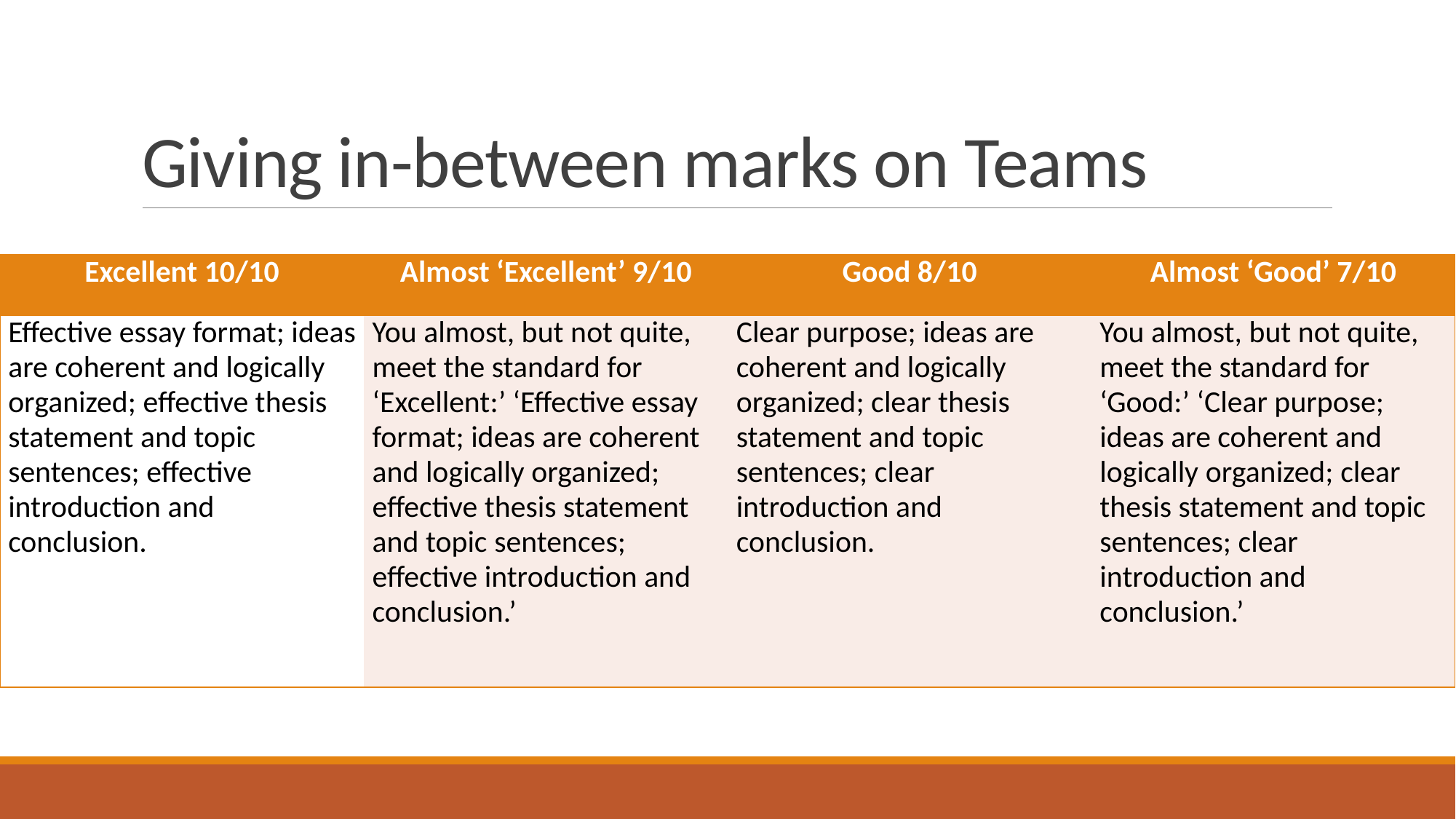

# Giving in-between marks on Teams
| Excellent 10/10 | Almost ‘Excellent’ 9/10 | Good 8/10 | Almost ‘Good’ 7/10 |
| --- | --- | --- | --- |
| Effective essay format; ideas are coherent and logically organized; effective thesis statement and topic sentences; effective introduction and conclusion. | You almost, but not quite, meet the standard for ‘Excellent:’ ‘Effective essay format; ideas are coherent and logically organized; effective thesis statement and topic sentences; effective introduction and conclusion.’ | Clear purpose; ideas are coherent and logically organized; clear thesis statement and topic sentences; clear introduction and conclusion. | You almost, but not quite, meet the standard for ‘Good:’ ‘Clear purpose; ideas are coherent and logically organized; clear thesis statement and topic sentences; clear introduction and conclusion.’ |